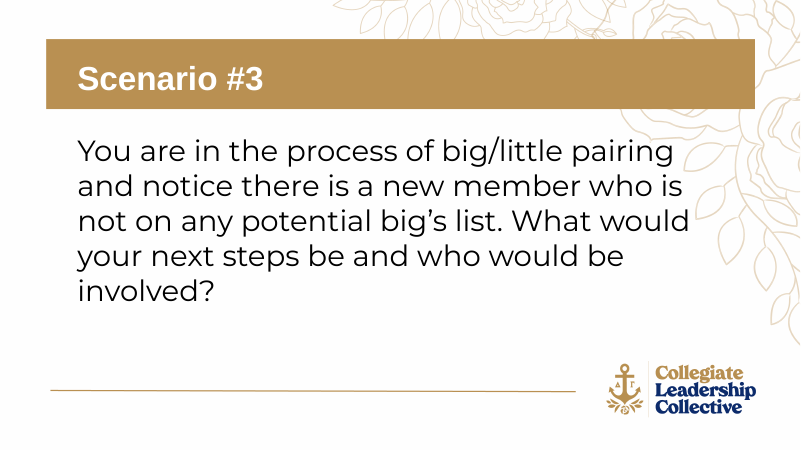

Scenario #3
You are in the process of big/little pairing and notice there is a new member who is not on any potential big’s list. What would your next steps be and who would be involved?